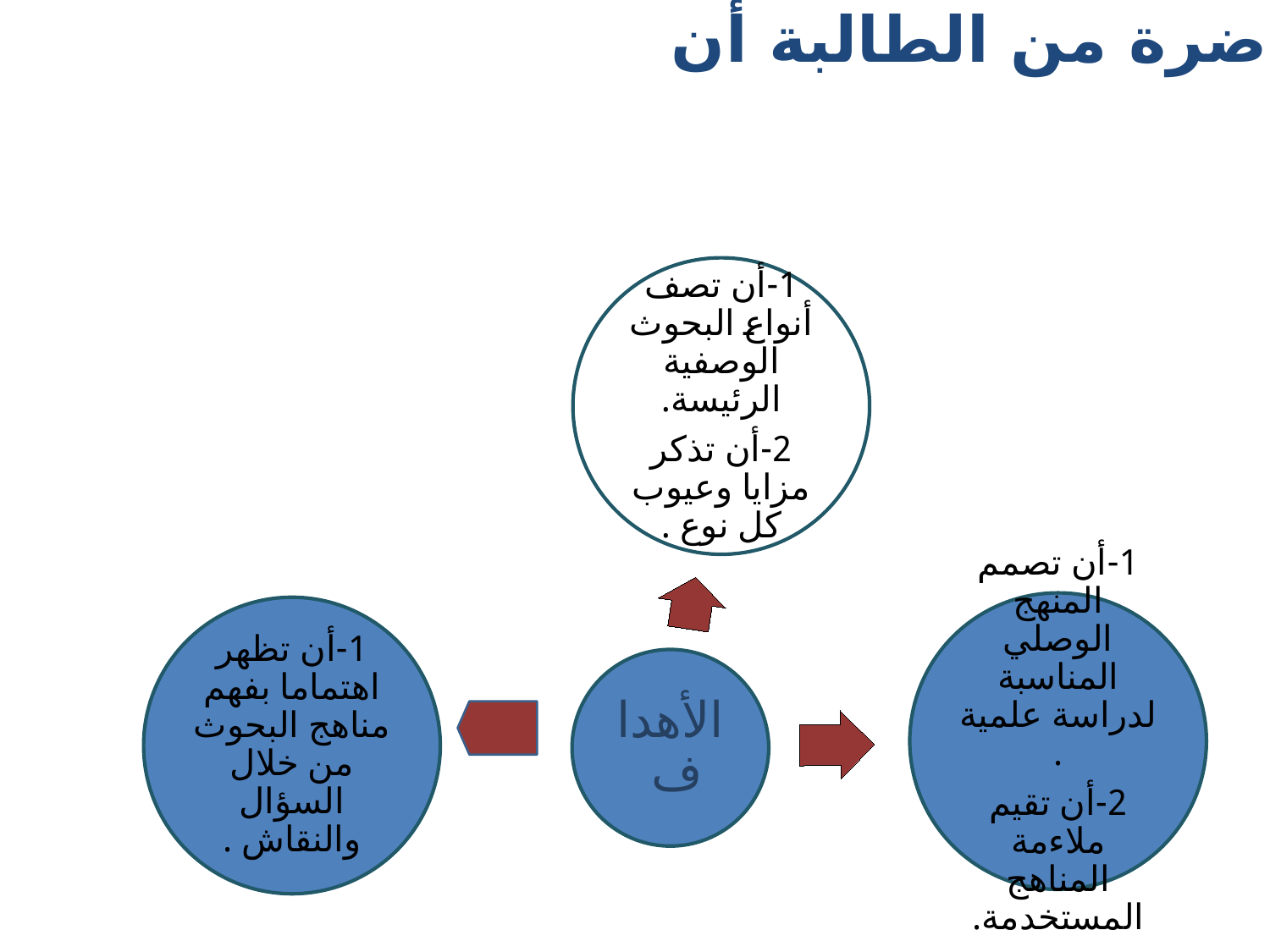

# يتوقع بعد المحاضرة من الطالبة أن
الأهداف

1-أن تصف أنواع البحوث الوصفية الرئيسة.
2-أن تذكر مزايا وعيوب كل نوع .

1-أن تصمم المنهج الوصلي المناسبة لدراسة علمية .
2-أن تقيم ملاءمة المناهج المستخدمة.

1-أن تظهر اهتماما بفهم مناهج البحوث من خلال السؤال والنقاش .